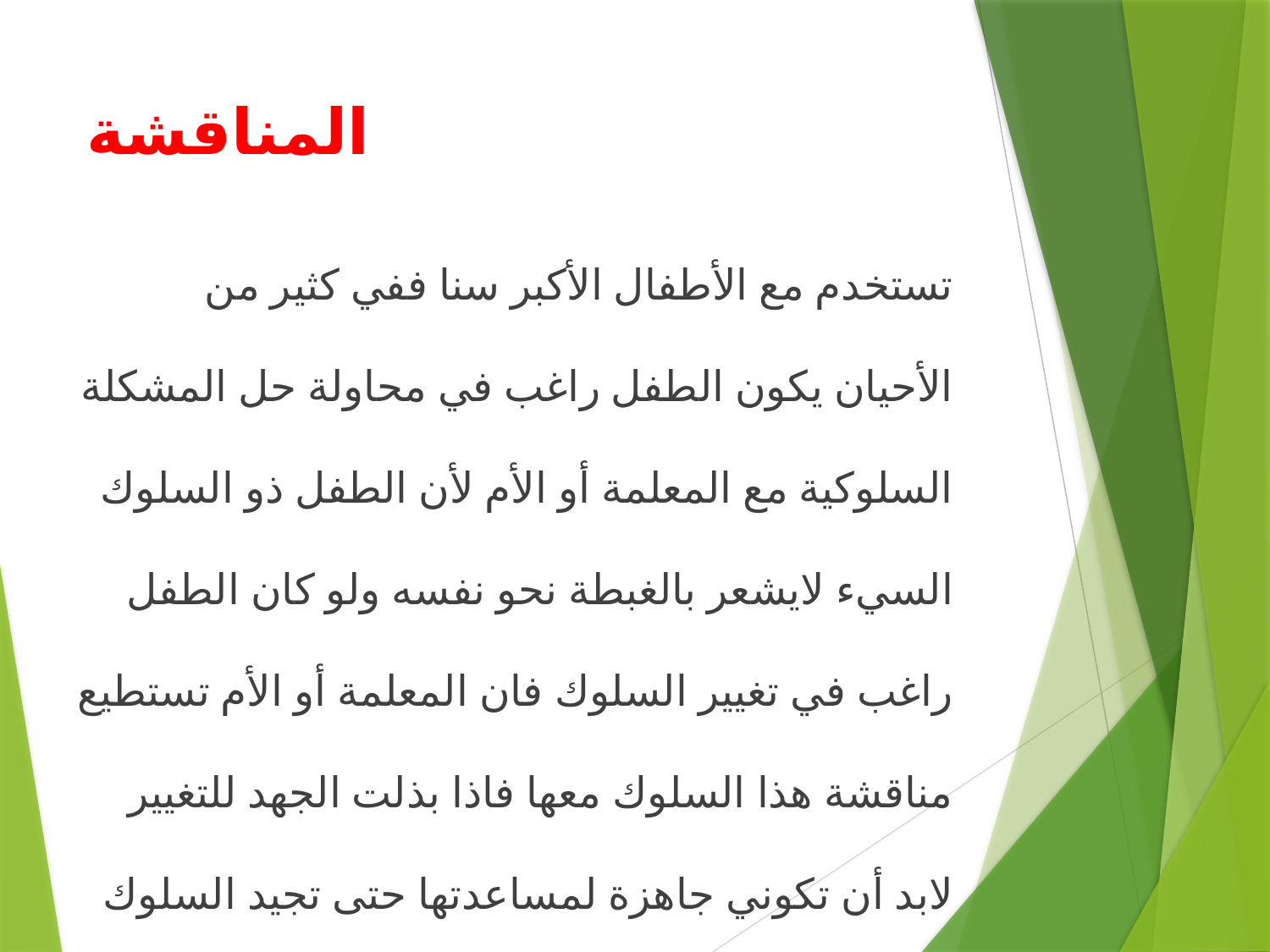

# المناقشة
تستخدم مع الأطفال الأكبر سنا ففي كثير من الأحيان يكون الطفل راغب في محاولة حل المشكلة السلوكية مع المعلمة أو الأم لأن الطفل ذو السلوك السيء لايشعر بالغبطة نحو نفسه ولو كان الطفل راغب في تغيير السلوك فان المعلمة أو الأم تستطيع مناقشة هذا السلوك معها فاذا بذلت الجهد للتغيير لابد أن تكوني جاهزة لمساعدتها حتى تجيد السلوك الجيد